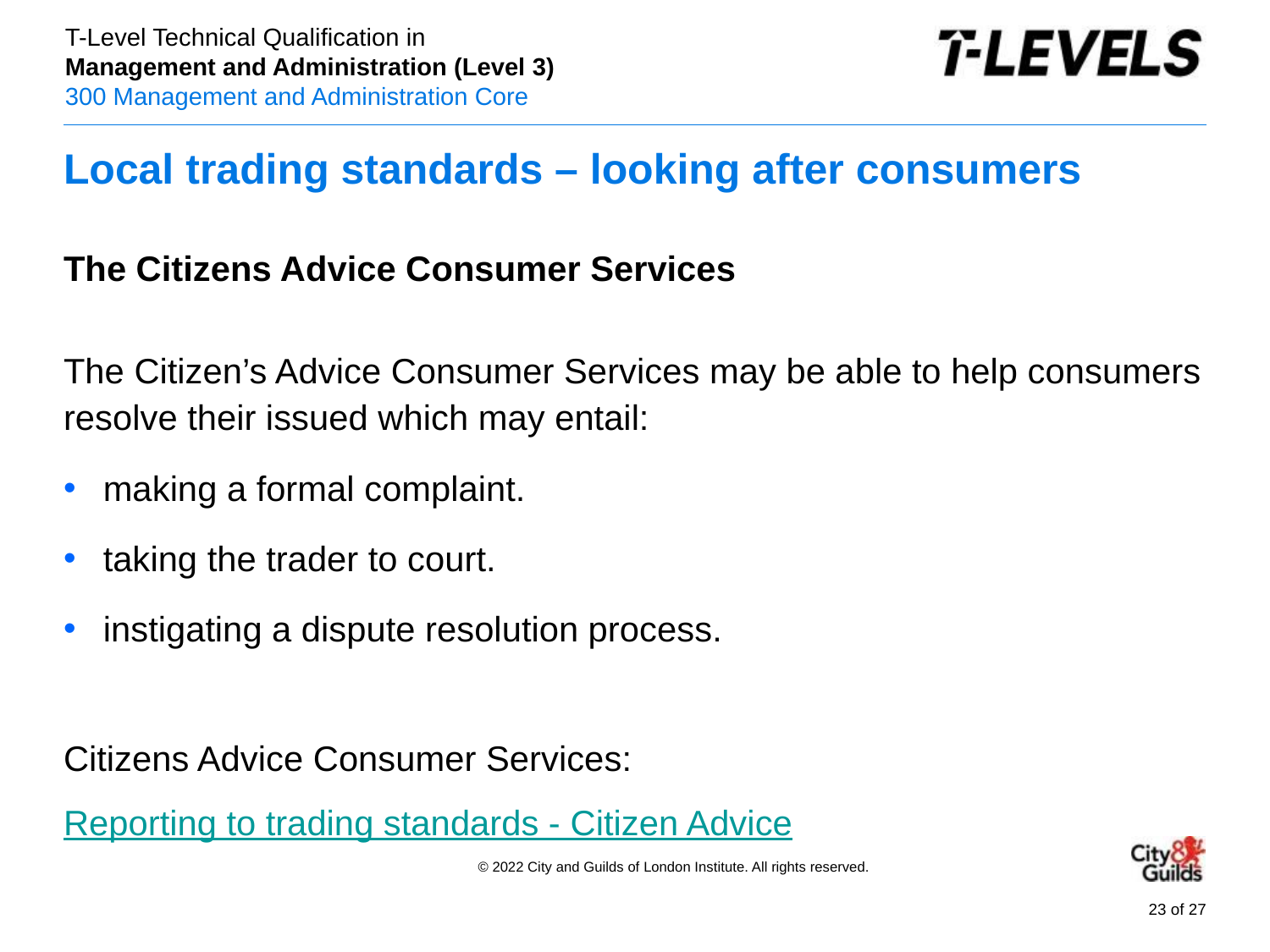

# Local trading standards – looking after consumers

The Citizens Advice Consumer Services

The Citizen’s Advice Consumer Services may be able to help consumers resolve their issued which may entail:
making a formal complaint.
taking the trader to court.
instigating a dispute resolution process.

Citizens Advice Consumer Services:
Reporting to trading standards - Citizen Advice